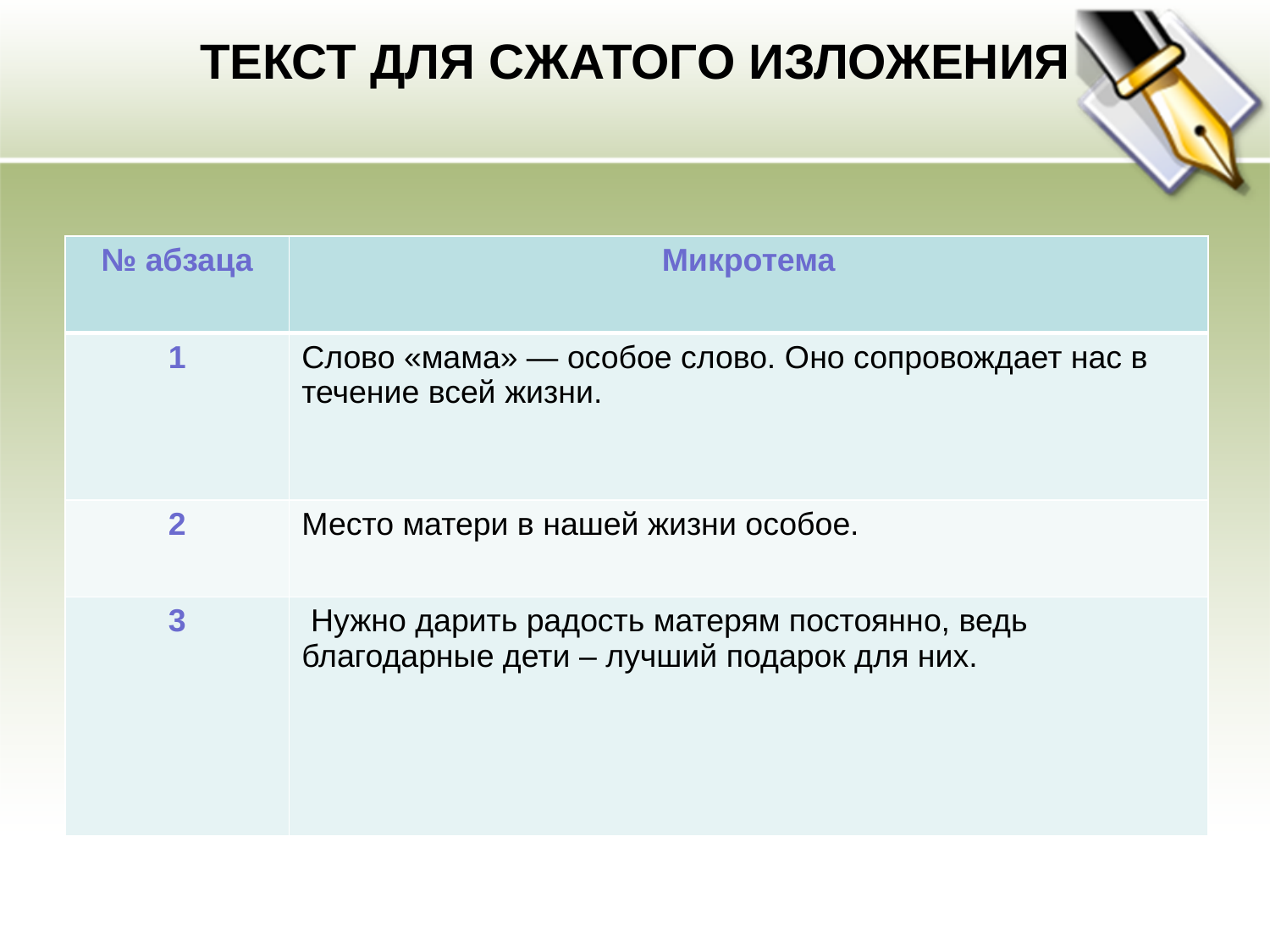

# ТЕКСТ ДЛЯ СЖАТОГО ИЗЛОЖЕНИЯ
| № абзаца | Микротема |
| --- | --- |
| 1 | Слово «мама» — особое слово. Оно сопровождает нас в течение всей жизни. |
| 2 | Место матери в нашей жизни особое. |
| 3 | Нужно дарить радость матерям постоянно, ведь благодарные дети – лучший подарок для них. |